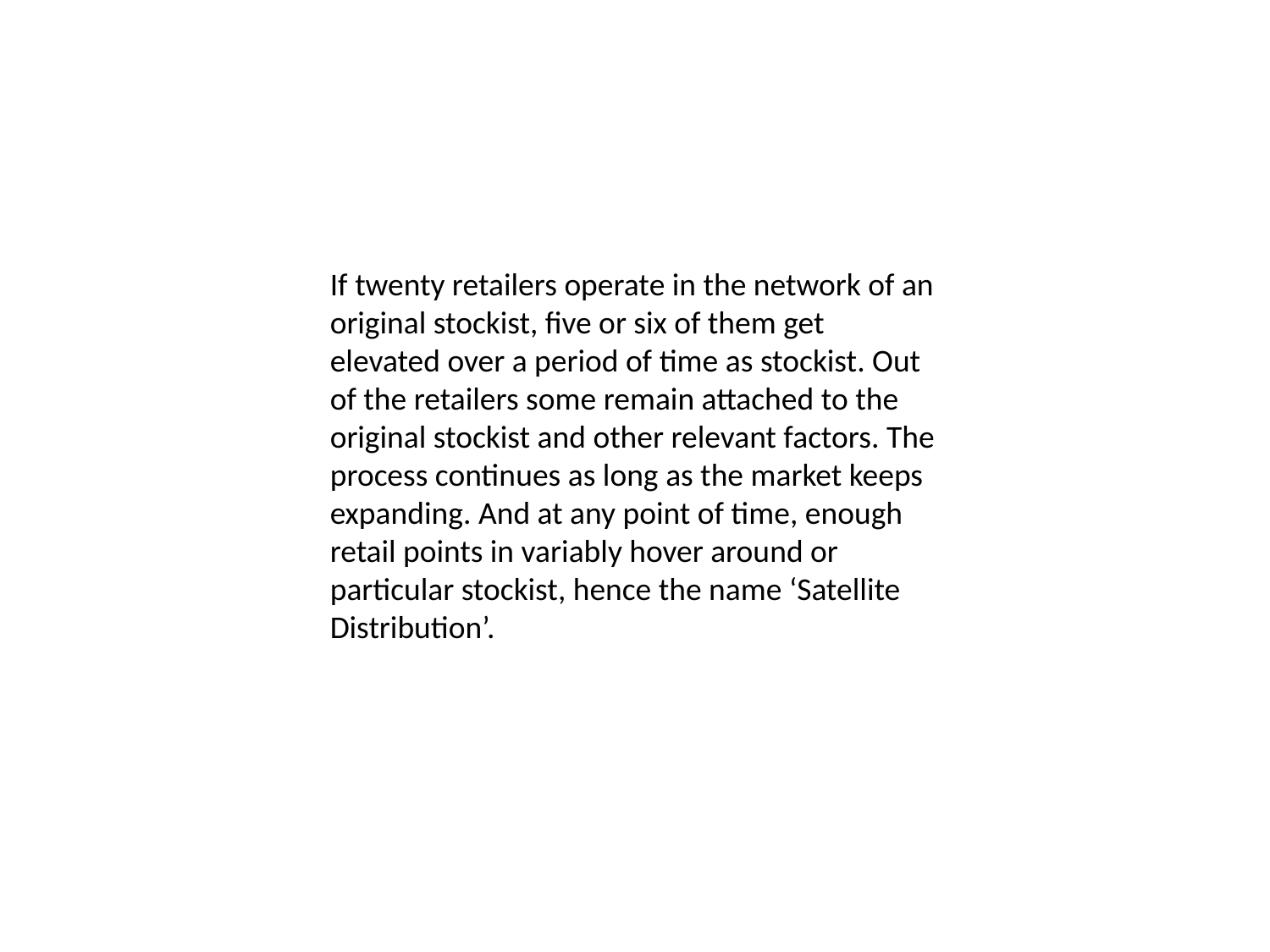

If twenty retailers operate in the network of an original stockist, five or six of them get elevated over a period of time as stockist. Out of the retailers some remain attached to the original stockist and other relevant factors. The process continues as long as the market keeps expanding. And at any point of time, enough retail points in variably hover around or particular stockist, hence the name ‘Satellite Distribution’.